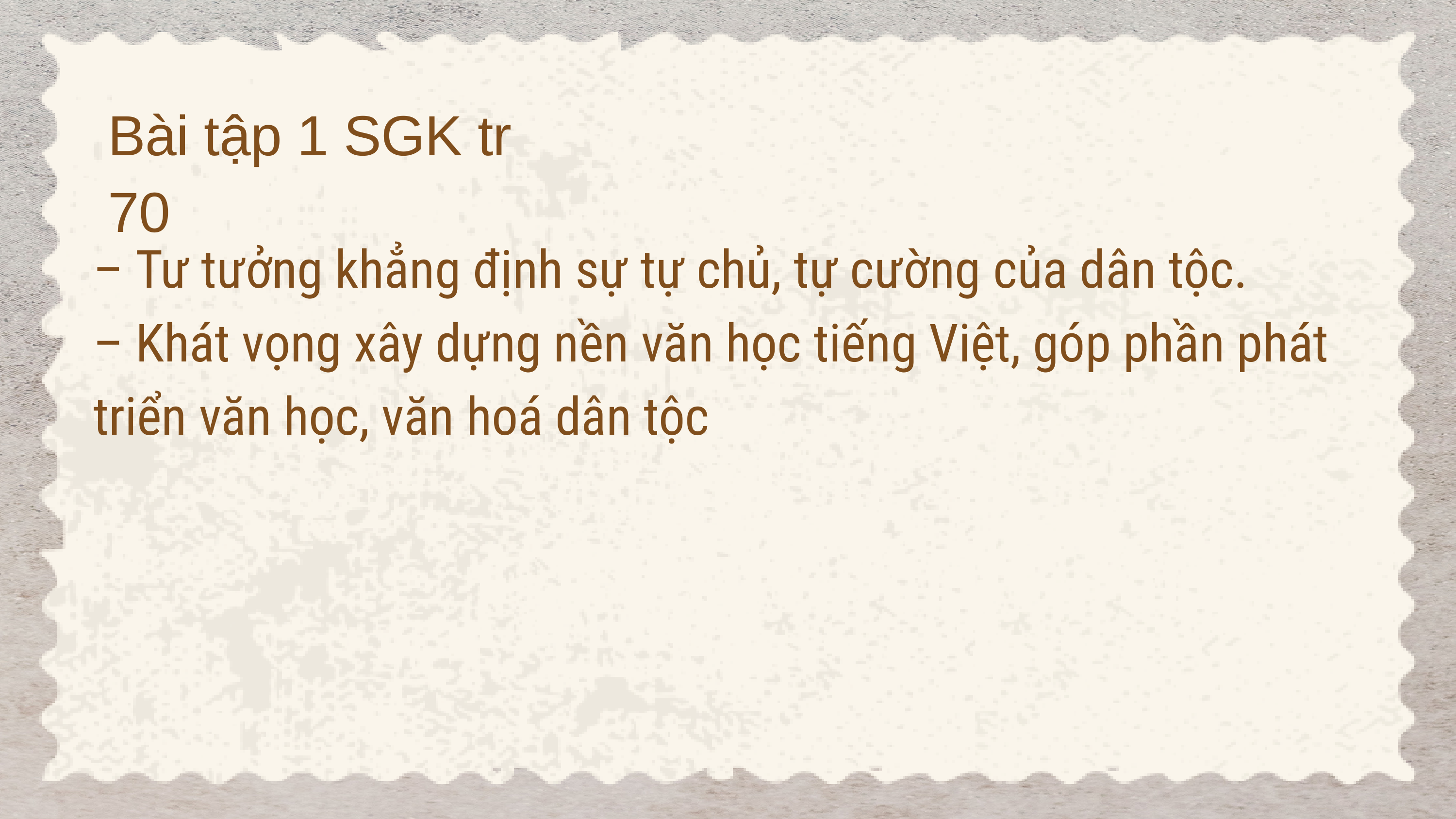

Bài tập 1 SGK tr 70
– Tư tưởng khẳng định sự tự chủ, tự cường của dân tộc.
– Khát vọng xây dựng nền văn học tiếng Việt, góp phần phát triển văn học, văn hoá dân tộc